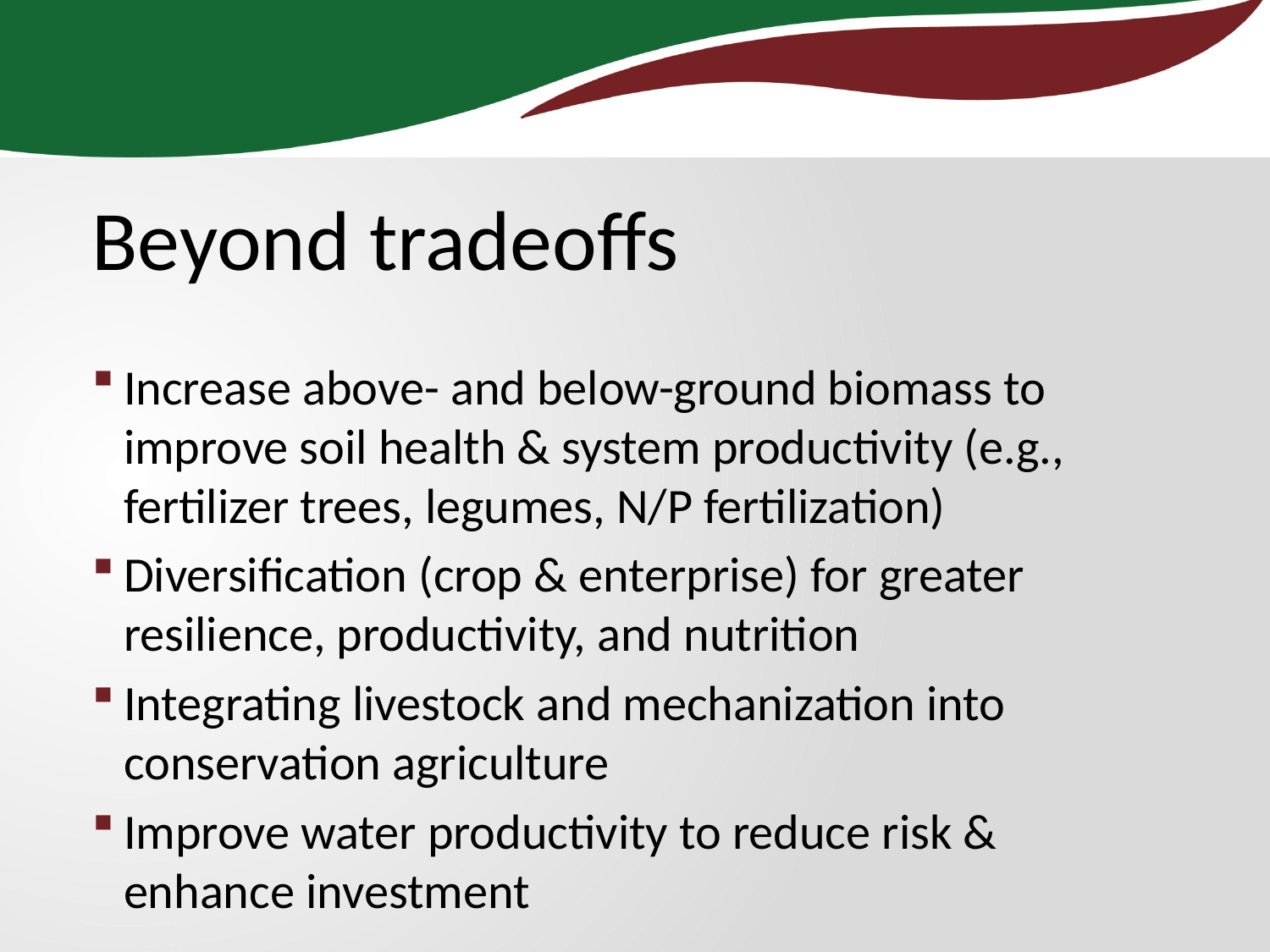

Beyond tradeoffs
Increase above- and below-ground biomass to improve soil health & system productivity (e.g., fertilizer trees, legumes, N/P fertilization)
Diversification (crop & enterprise) for greater resilience, productivity, and nutrition
Integrating livestock and mechanization into conservation agriculture
Improve water productivity to reduce risk & enhance investment